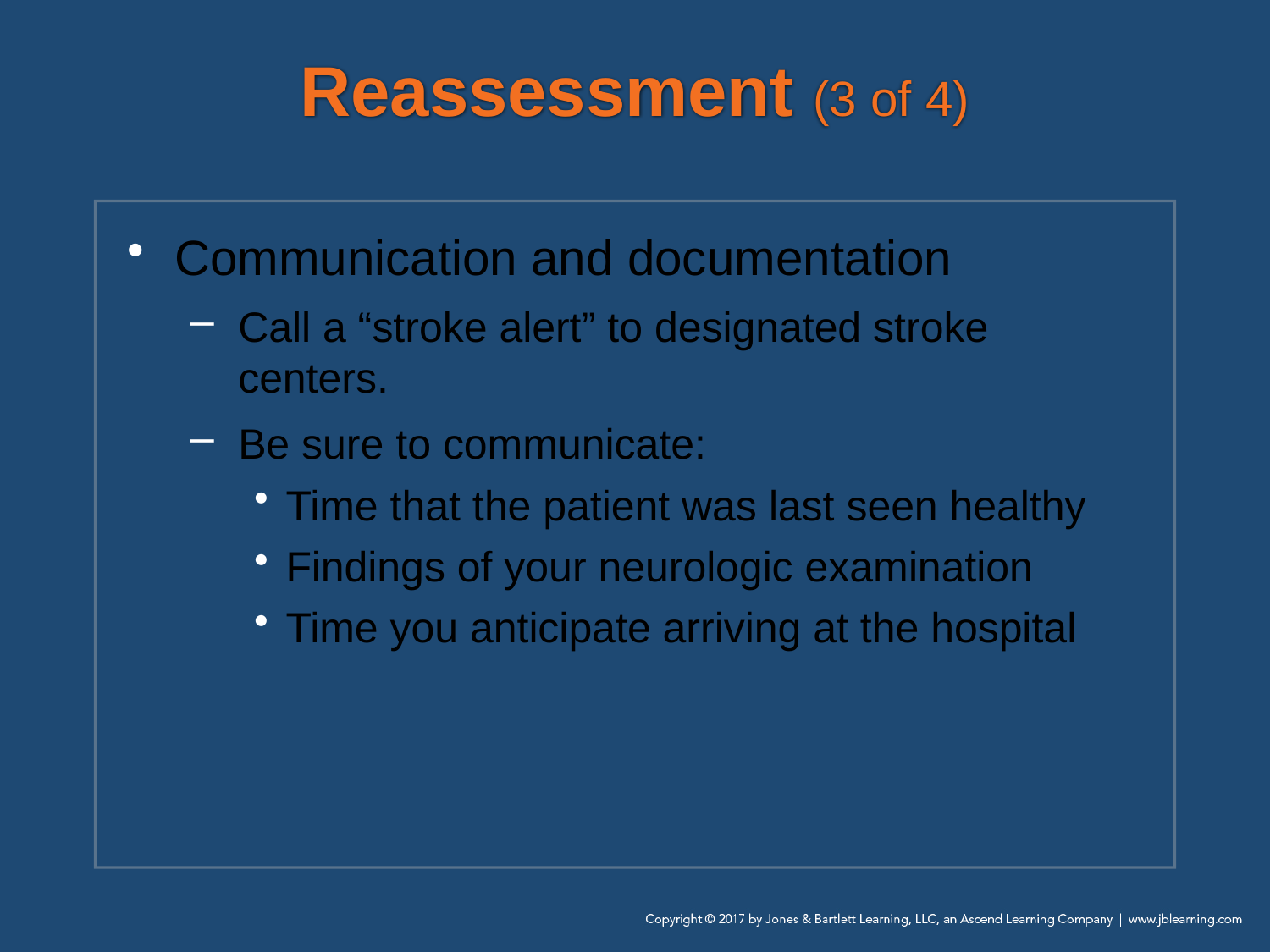

# Reassessment (3 of 4)
Communication and documentation
Call a “stroke alert” to designated stroke centers.
Be sure to communicate:
Time that the patient was last seen healthy
Findings of your neurologic examination
Time you anticipate arriving at the hospital